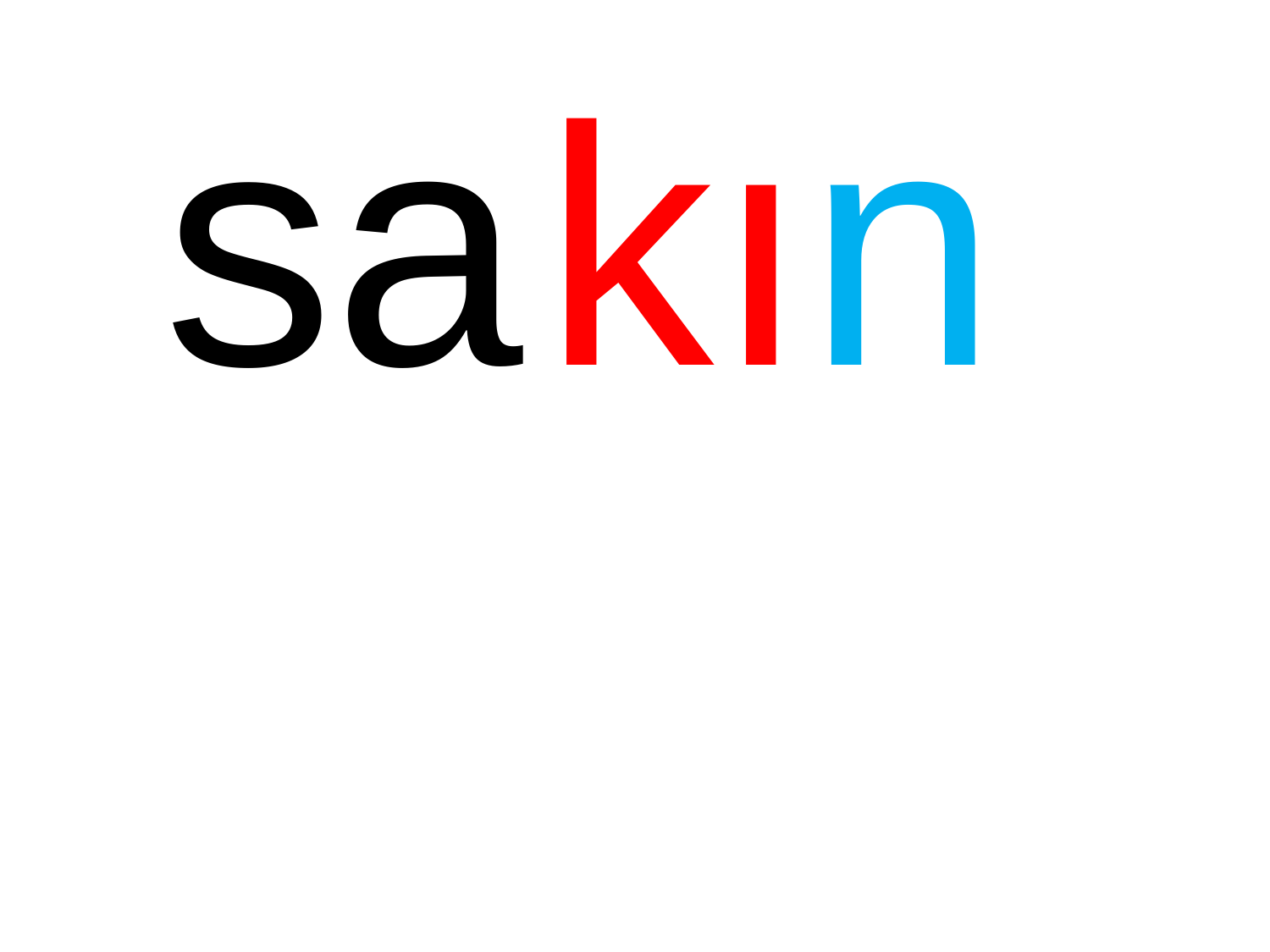

| sa |
| --- |
| kın |
| --- |